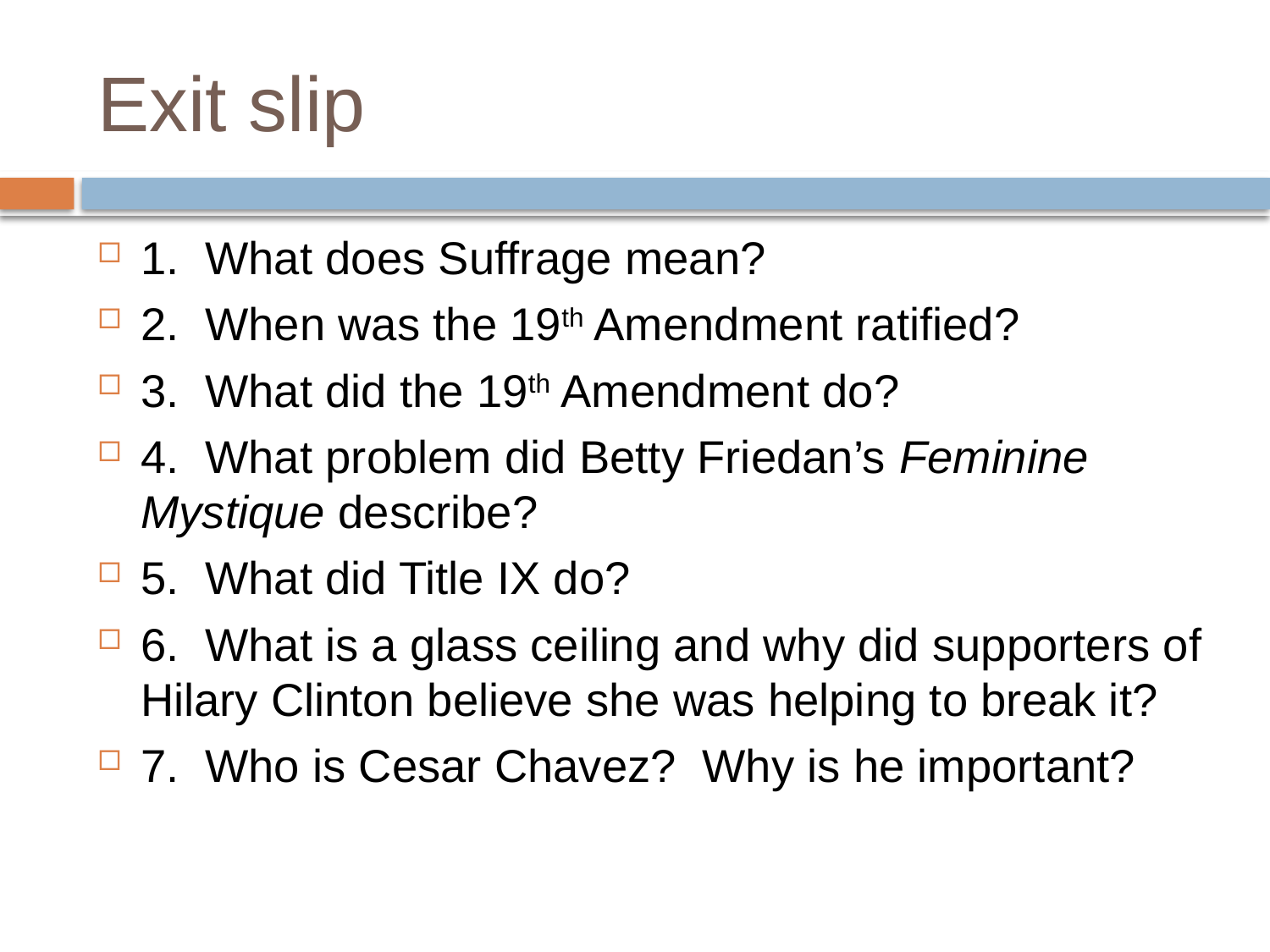

# Exit slip
1.  What does Suffrage mean?
2.  When was the 19th Amendment ratified?
3.  What did the 19th Amendment do?
4.  What problem did Betty Friedan’s Feminine Mystique describe?
5.  What did Title IX do?
6.  What is a glass ceiling and why did supporters of Hilary Clinton believe she was helping to break it?
7.  Who is Cesar Chavez?  Why is he important?